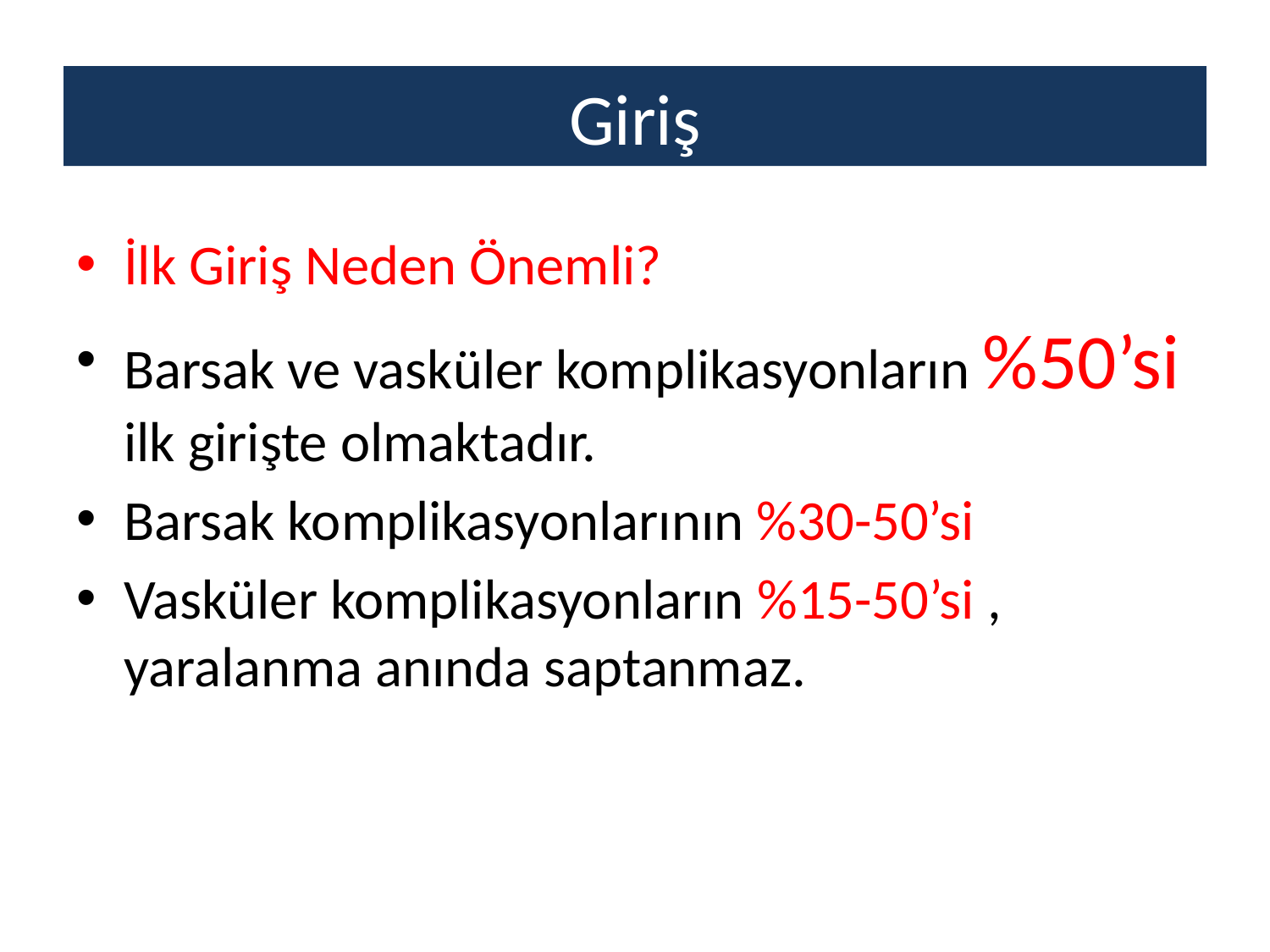

# Giriş
İlk Giriş Neden Önemli?
Barsak ve vasküler komplikasyonların %50’si ilk girişte olmaktadır.
Barsak komplikasyonlarının %30-50’si
Vasküler komplikasyonların %15-50’si , yaralanma anında saptanmaz.